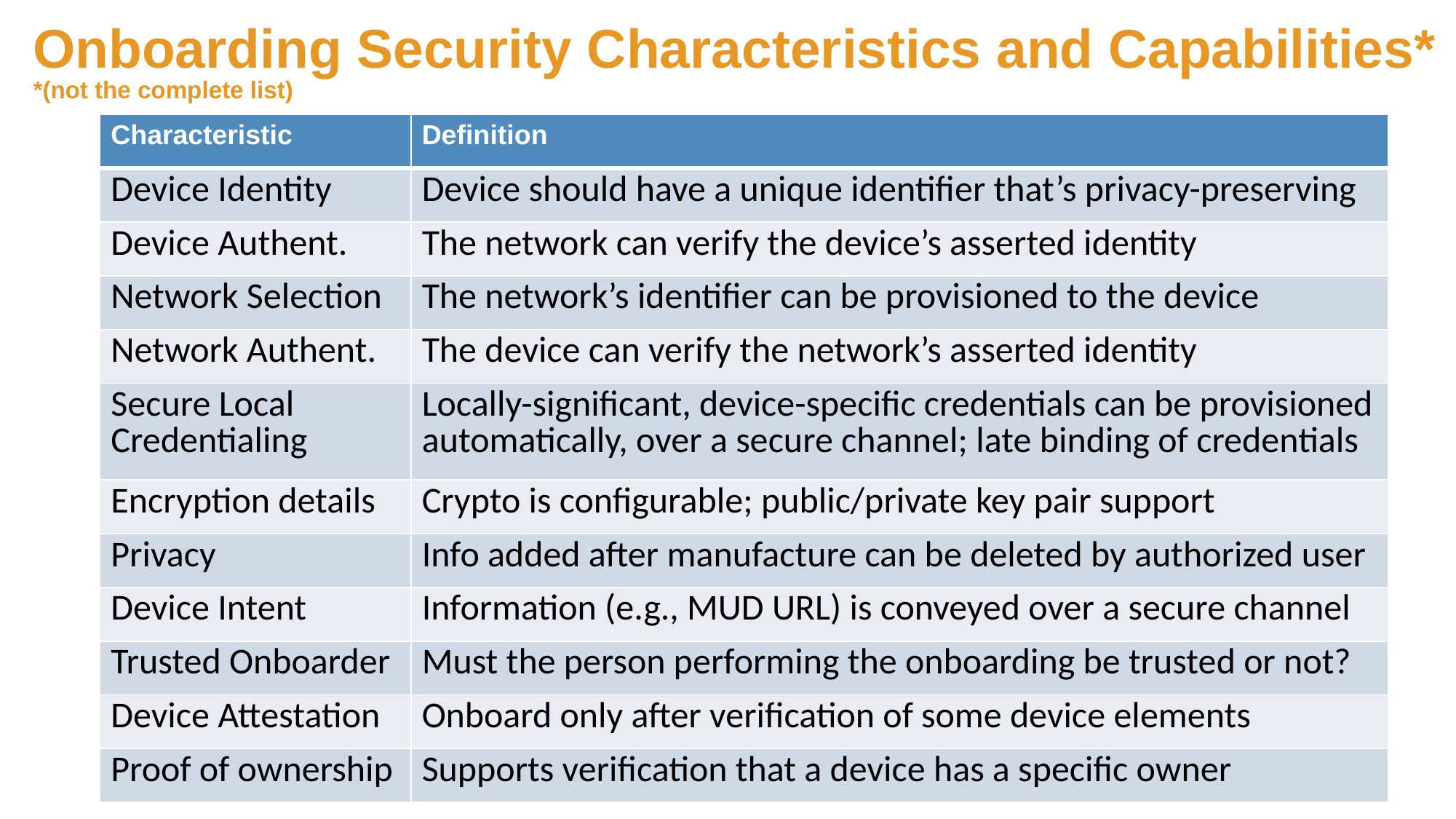

# Onboarding Security Characteristics and Capabilities* *(not the complete list)
| Characteristic | Definition |
| --- | --- |
| Device Identity | Device should have a unique identifier that’s privacy-preserving |
| Device Authent. | The network can verify the device’s asserted identity |
| Network Selection | The network’s identifier can be provisioned to the device |
| Network Authent. | The device can verify the network’s asserted identity |
| Secure Local Credentialing | Locally-significant, device-specific credentials can be provisioned automatically, over a secure channel; late binding of credentials |
| Encryption details | Crypto is configurable; public/private key pair support |
| Privacy | Info added after manufacture can be deleted by authorized user |
| Device Intent | Information (e.g., MUD URL) is conveyed over a secure channel |
| Trusted Onboarder | Must the person performing the onboarding be trusted or not? |
| Device Attestation | Onboard only after verification of some device elements |
| Proof of ownership | Supports verification that a device has a specific owner |